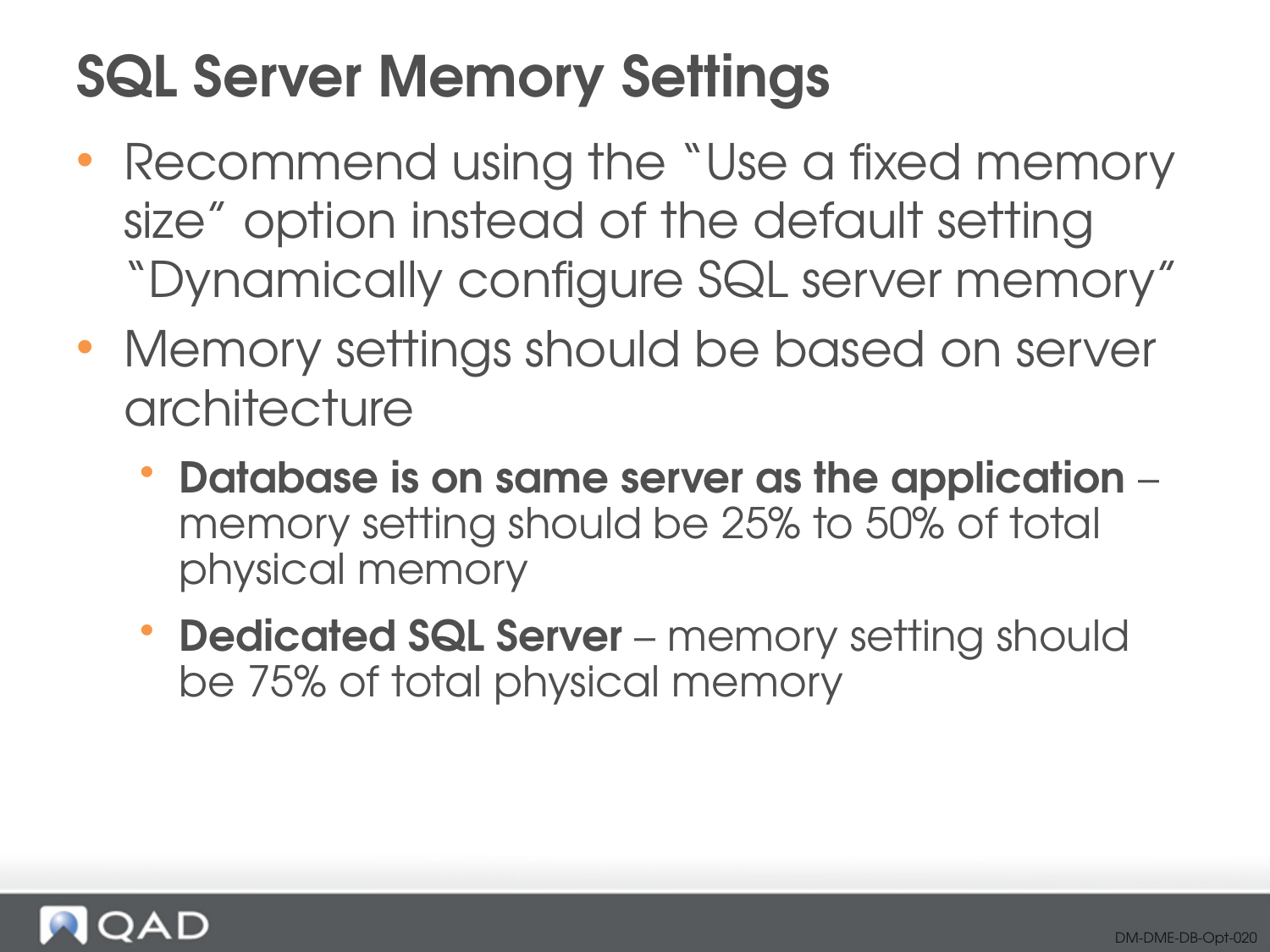

# SQL Server Memory Settings
Recommend using the “Use a fixed memory size” option instead of the default setting “Dynamically configure SQL server memory”
Memory settings should be based on server architecture
Database is on same server as the application – memory setting should be 25% to 50% of total physical memory
Dedicated SQL Server – memory setting should be 75% of total physical memory

DM-DME-DB-Opt-020